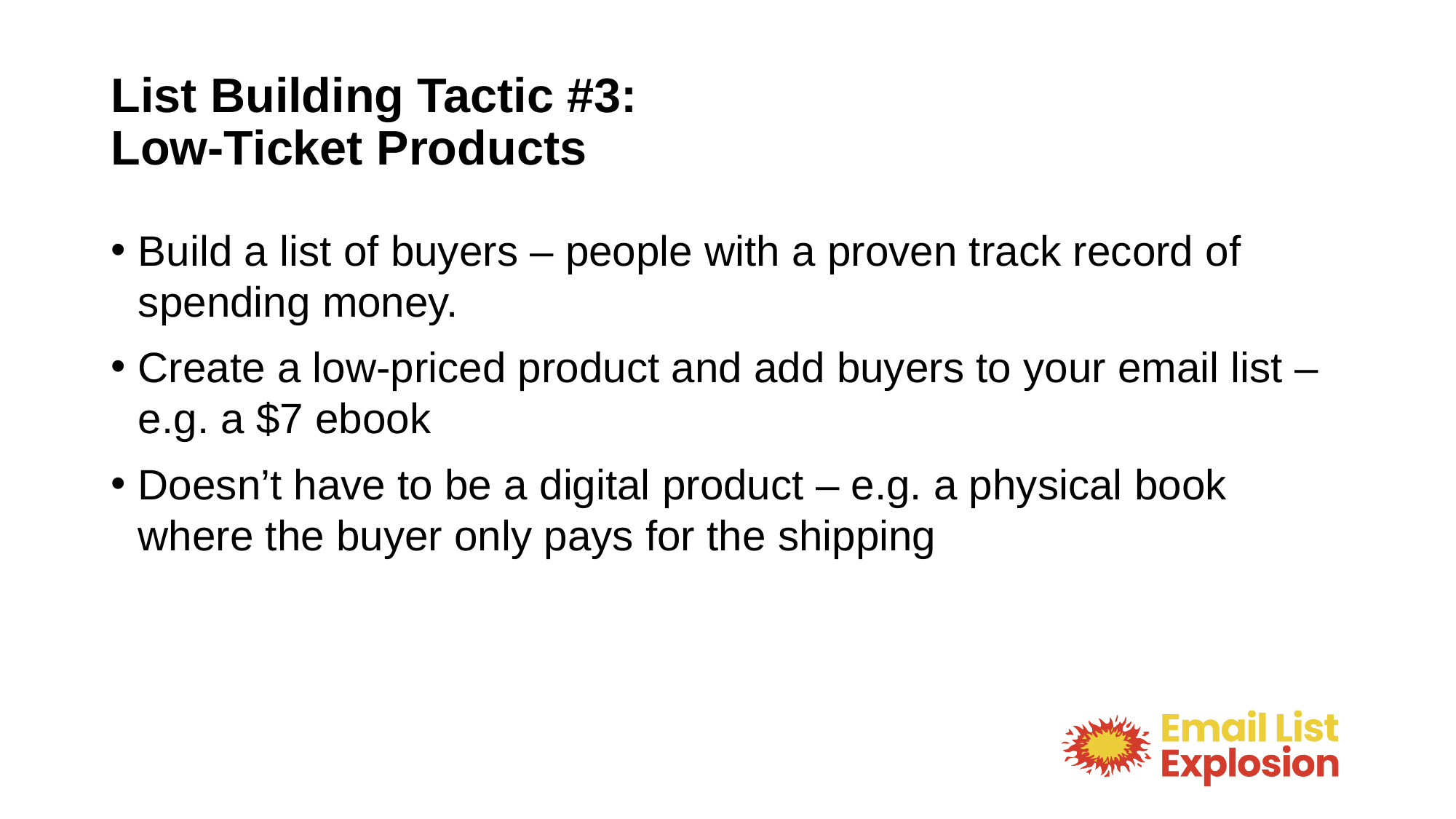

# List Building Tactic #3: Low-Ticket Products
Build a list of buyers – people with a proven track record of spending money.
Create a low-priced product and add buyers to your email list – e.g. a $7 ebook
Doesn’t have to be a digital product – e.g. a physical book where the buyer only pays for the shipping